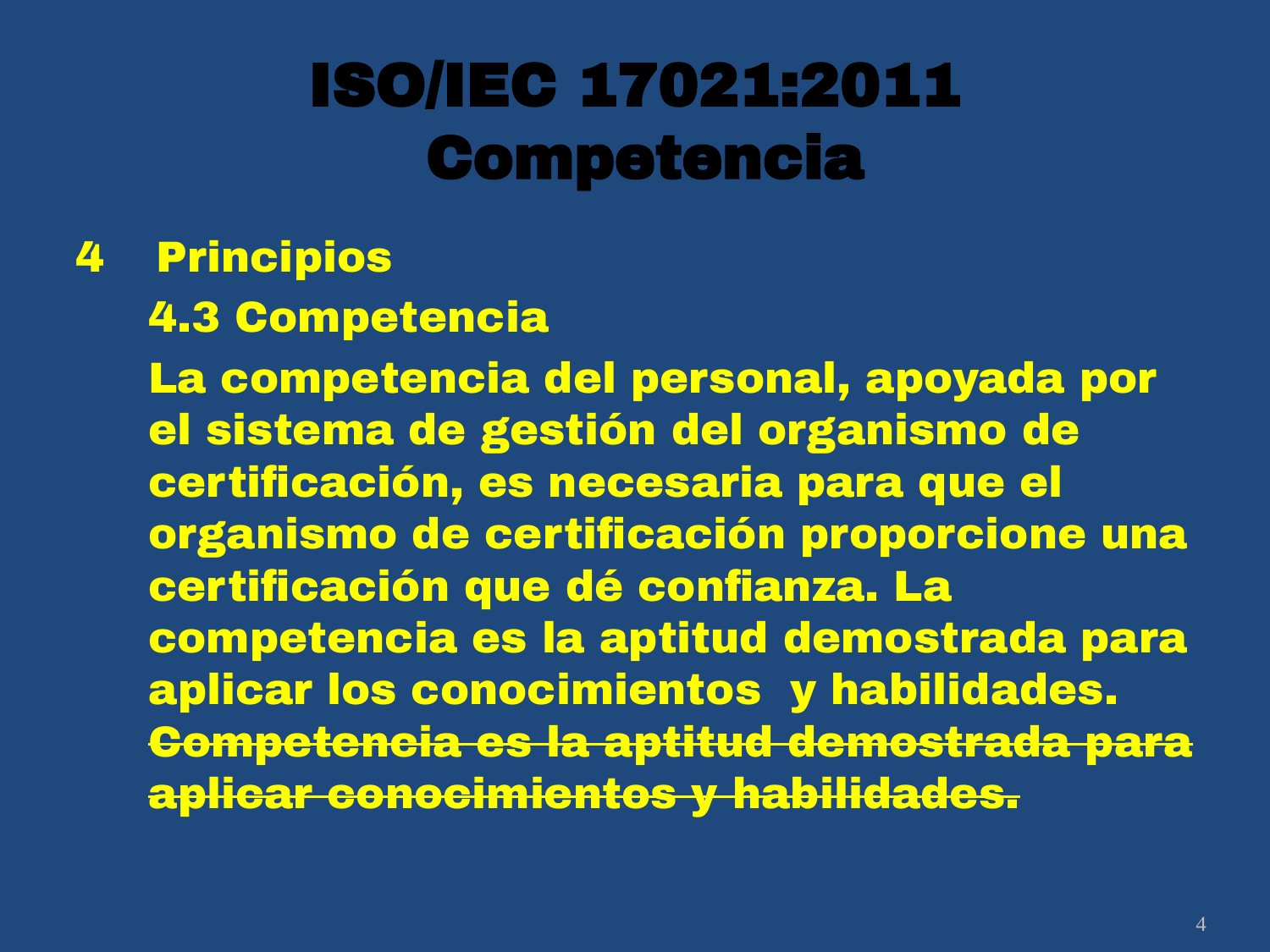

# ISO/IEC 17021:2011 Competencia
4 	Principios
	4.3 Competencia
	La competencia del personal, apoyada por el sistema de gestión del organismo de certificación, es necesaria para que el organismo de certificación proporcione una certificación que dé confianza. La competencia es la aptitud demostrada para aplicar los conocimientos  y habilidades.  Competencia es la aptitud demostrada para aplicar conocimientos y habilidades.
4